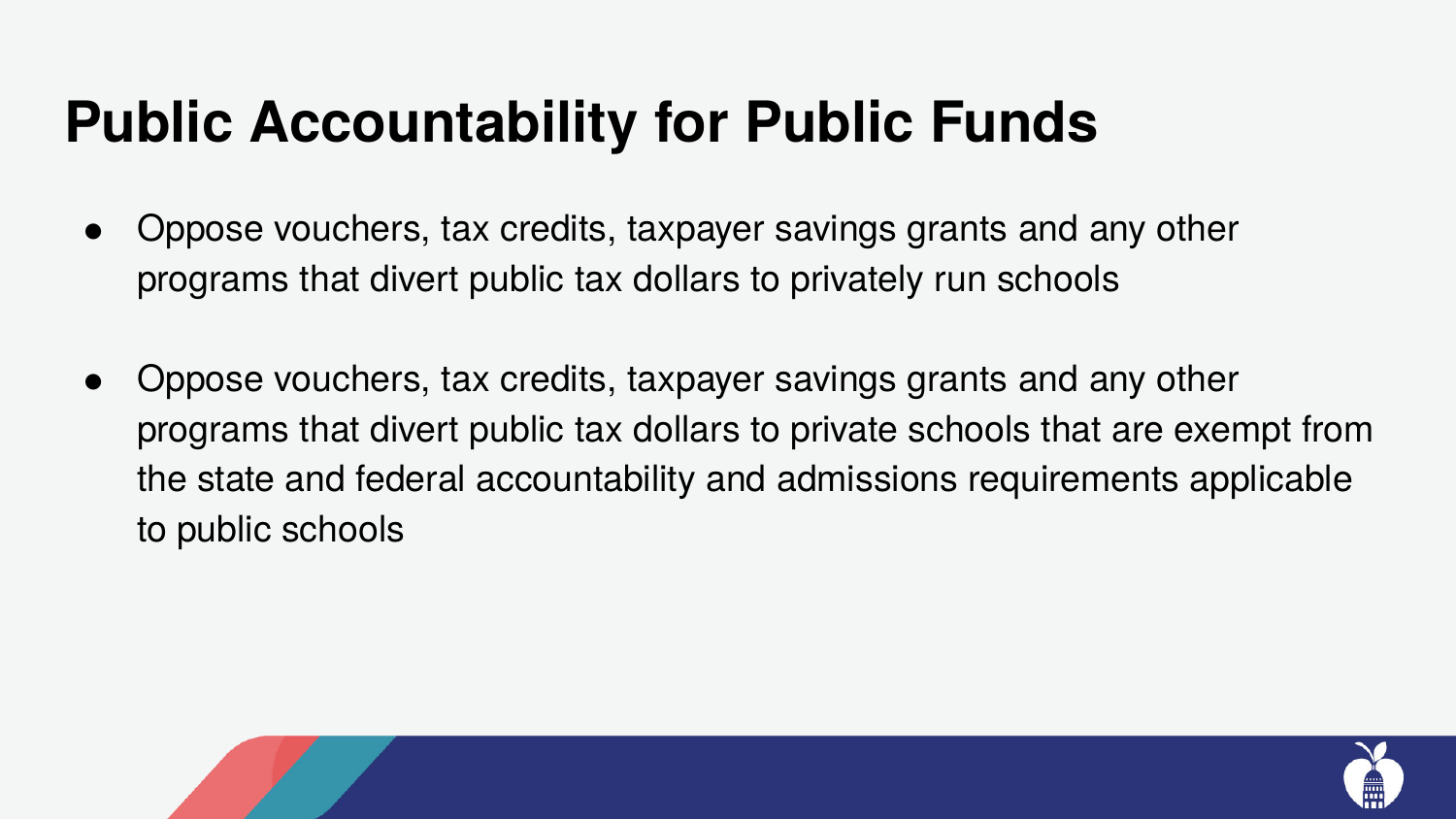

# Public Accountability for Public Funds
Oppose vouchers, tax credits, taxpayer savings grants and any other programs that divert public tax dollars to privately run schools

Oppose vouchers, tax credits, taxpayer savings grants and any other programs that divert public tax dollars to private schools that are exempt from the state and federal accountability and admissions requirements applicable to public schools